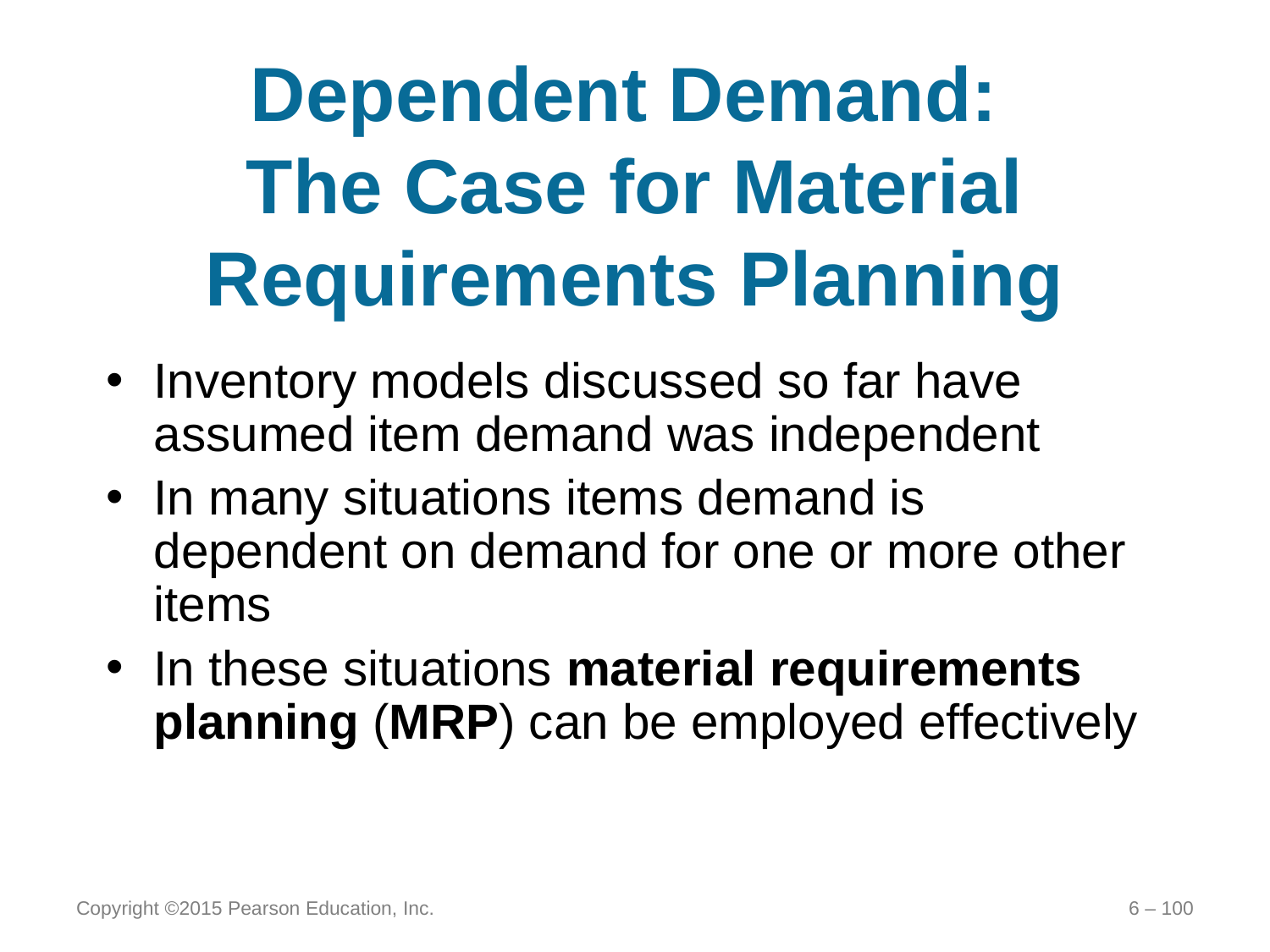

# Dependent Demand: The Case for Material Requirements Planning
Inventory models discussed so far have assumed item demand was independent
In many situations items demand is dependent on demand for one or more other items
In these situations material requirements planning (MRP) can be employed effectively
Copyright ©2015 Pearson Education, Inc.
6 – 100